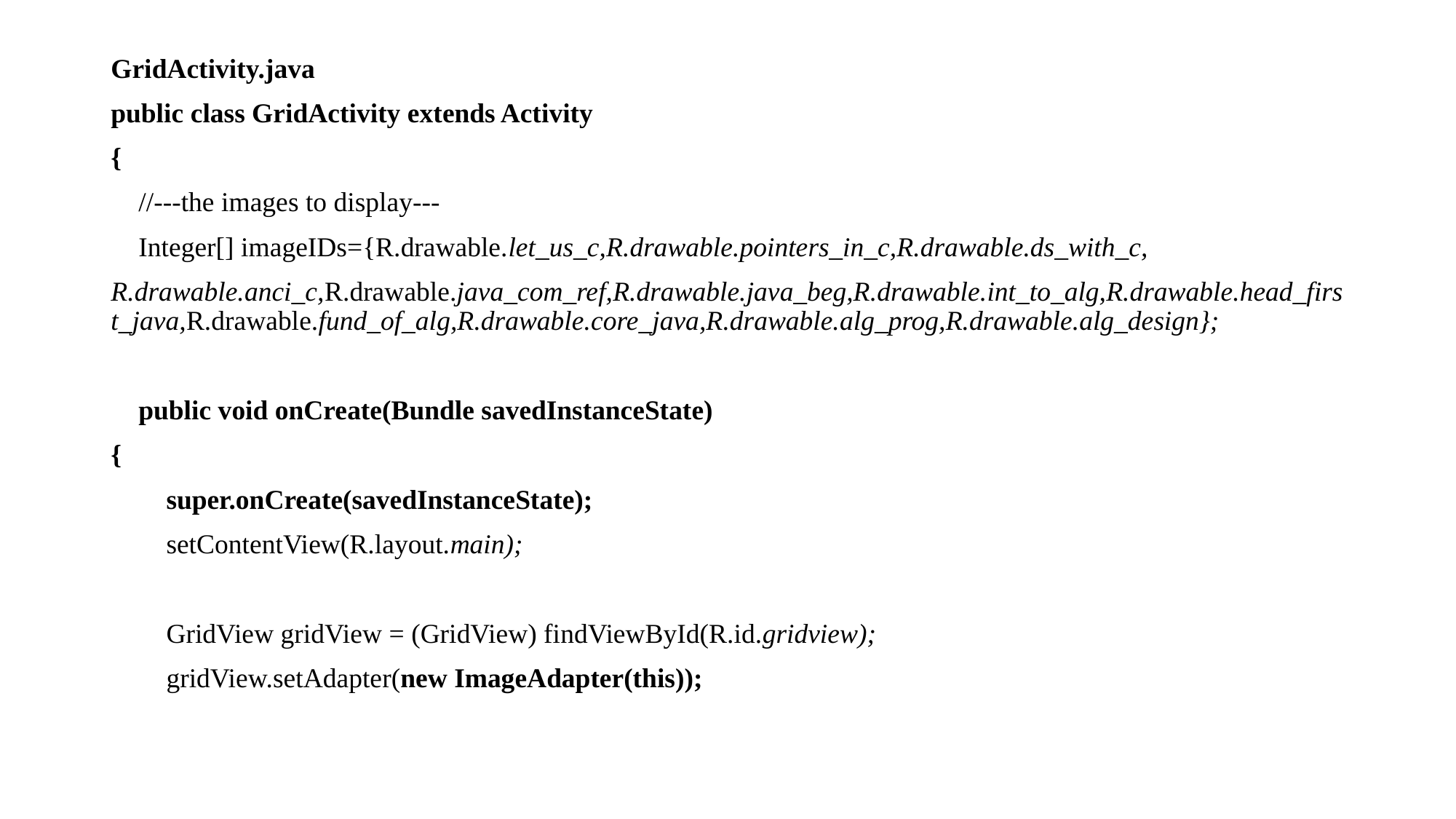

GridActivity.java
public class GridActivity extends Activity
{
    //---the images to display---
    Integer[] imageIDs={R.drawable.let_us_c,R.drawable.pointers_in_c,R.drawable.ds_with_c,
R.drawable.anci_c,R.drawable.java_com_ref,R.drawable.java_beg,R.drawable.int_to_alg,R.drawable.head_first_java,R.drawable.fund_of_alg,R.drawable.core_java,R.drawable.alg_prog,R.drawable.alg_design};

    public void onCreate(Bundle savedInstanceState)
{
        super.onCreate(savedInstanceState);
        setContentView(R.layout.main);

        GridView gridView = (GridView) findViewById(R.id.gridview);
        gridView.setAdapter(new ImageAdapter(this));